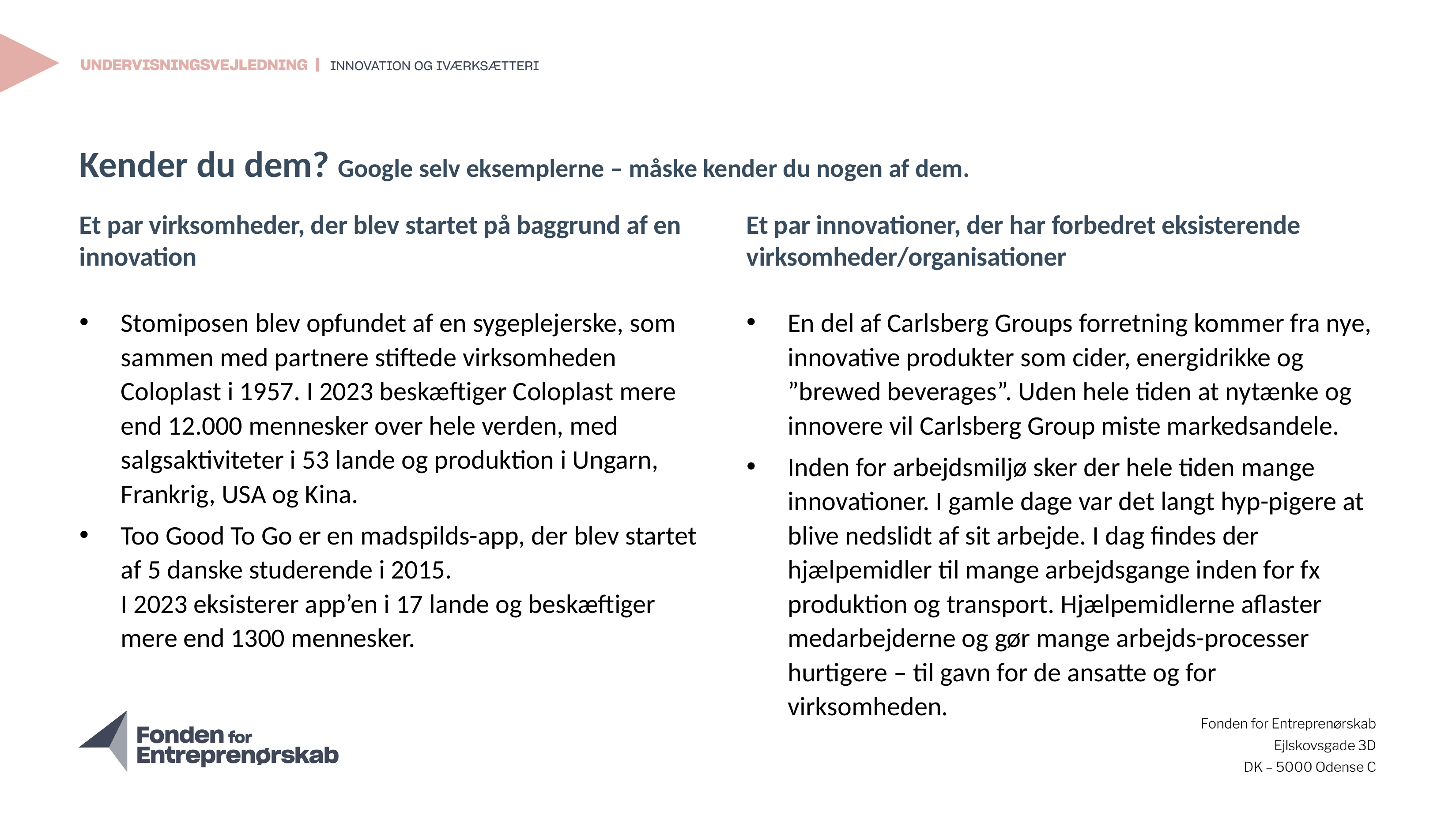

# Kender du dem? Google selv eksemplerne – måske kender du nogen af dem.
Et par virksomheder, der blev startet på baggrund af en innovation

Stomiposen blev opfundet af en sygeplejerske, som sammen med partnere stiftede virksomheden Coloplast i 1957. I 2023 beskæftiger Coloplast mere end 12.000 mennesker over hele verden, med salgsaktiviteter i 53 lande og produktion i Ungarn, Frankrig, USA og Kina.
Too Good To Go er en madspilds-app, der blev startet af 5 danske studerende i 2015.
I 2023 eksisterer app’en i 17 lande og beskæftiger mere end 1300 mennesker.

Et par innovationer, der har forbedret eksisterende virksomheder/organisationer

En del af Carlsberg Groups forretning kommer fra nye, innovative produkter som cider, energidrikke og ”brewed beverages”. Uden hele tiden at nytænke og innovere vil Carlsberg Group miste markedsandele.
Inden for arbejdsmiljø sker der hele tiden mange innovationer. I gamle dage var det langt hyp-pigere at blive nedslidt af sit arbejde. I dag findes der hjælpemidler til mange arbejdsgange inden for fx produktion og transport. Hjælpemidlerne aflaster medarbejderne og gør mange arbejds-processer hurtigere – til gavn for de ansatte og for virksomheden.